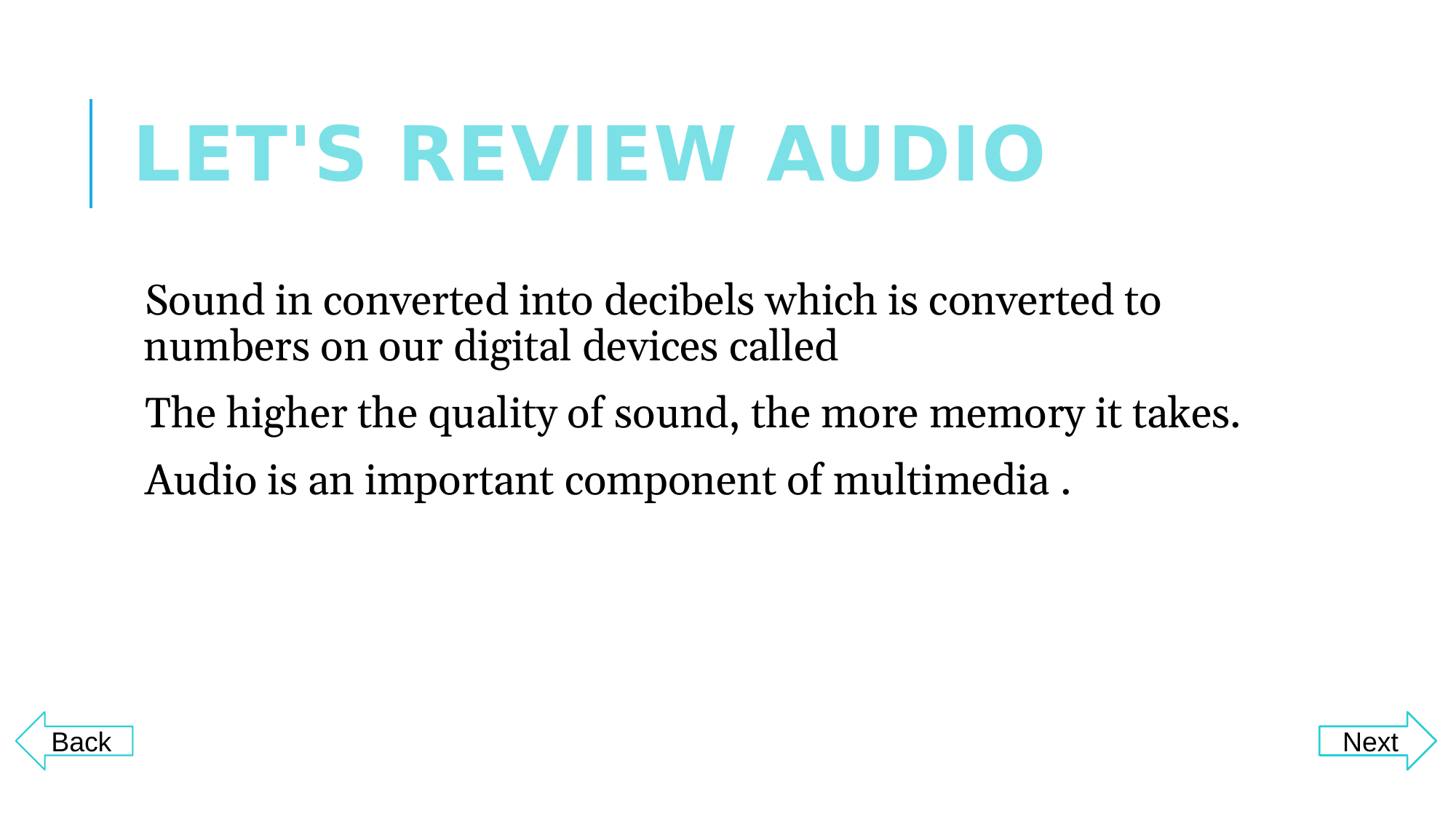

# LET'S REVIEW Audio
Sound in converted into decibels which is converted to numbers on our digital devices called
The higher the quality of sound, the more memory it takes.
Audio is an important component of multimedia .
Next
Back